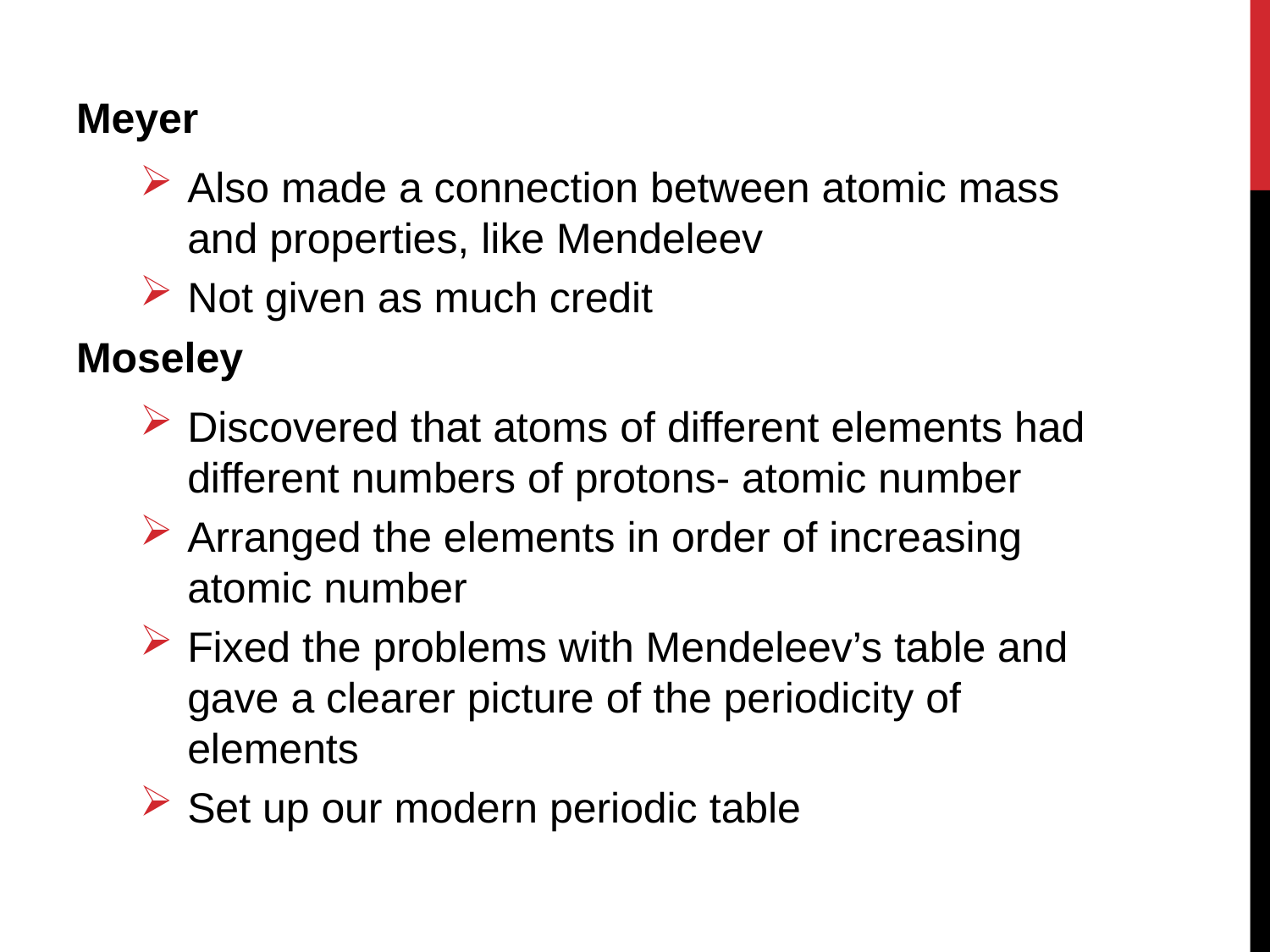

Meyer
Also made a connection between atomic mass and properties, like Mendeleev
Not given as much credit
Moseley
Discovered that atoms of different elements had different numbers of protons- atomic number
Arranged the elements in order of increasing atomic number
Fixed the problems with Mendeleev’s table and gave a clearer picture of the periodicity of elements
Set up our modern periodic table